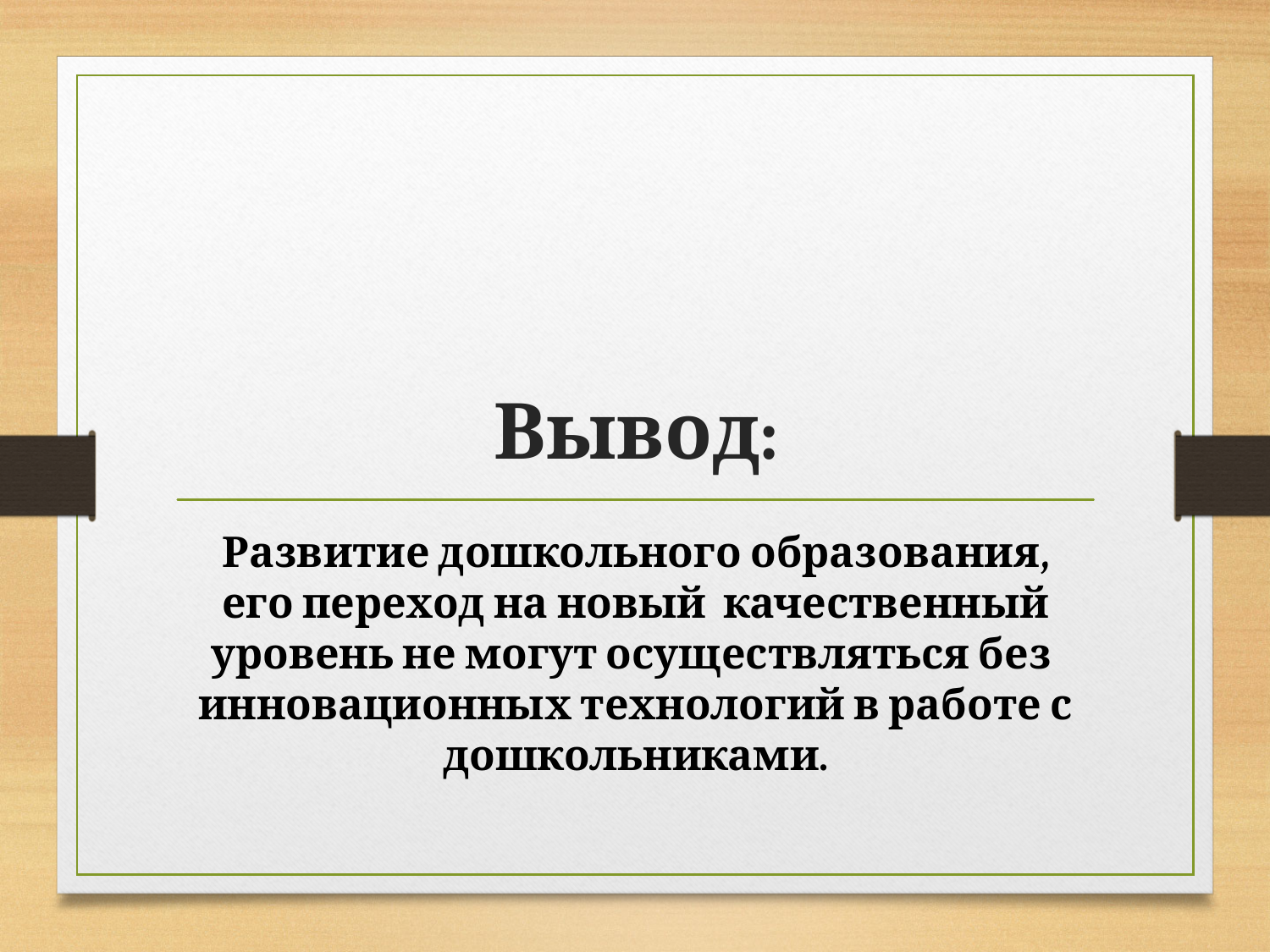

# Вывод:
Развитие дошкольного образования, его переход на новый  качественный уровень не могут осуществляться без  инновационных технологий в работе с дошкольниками.